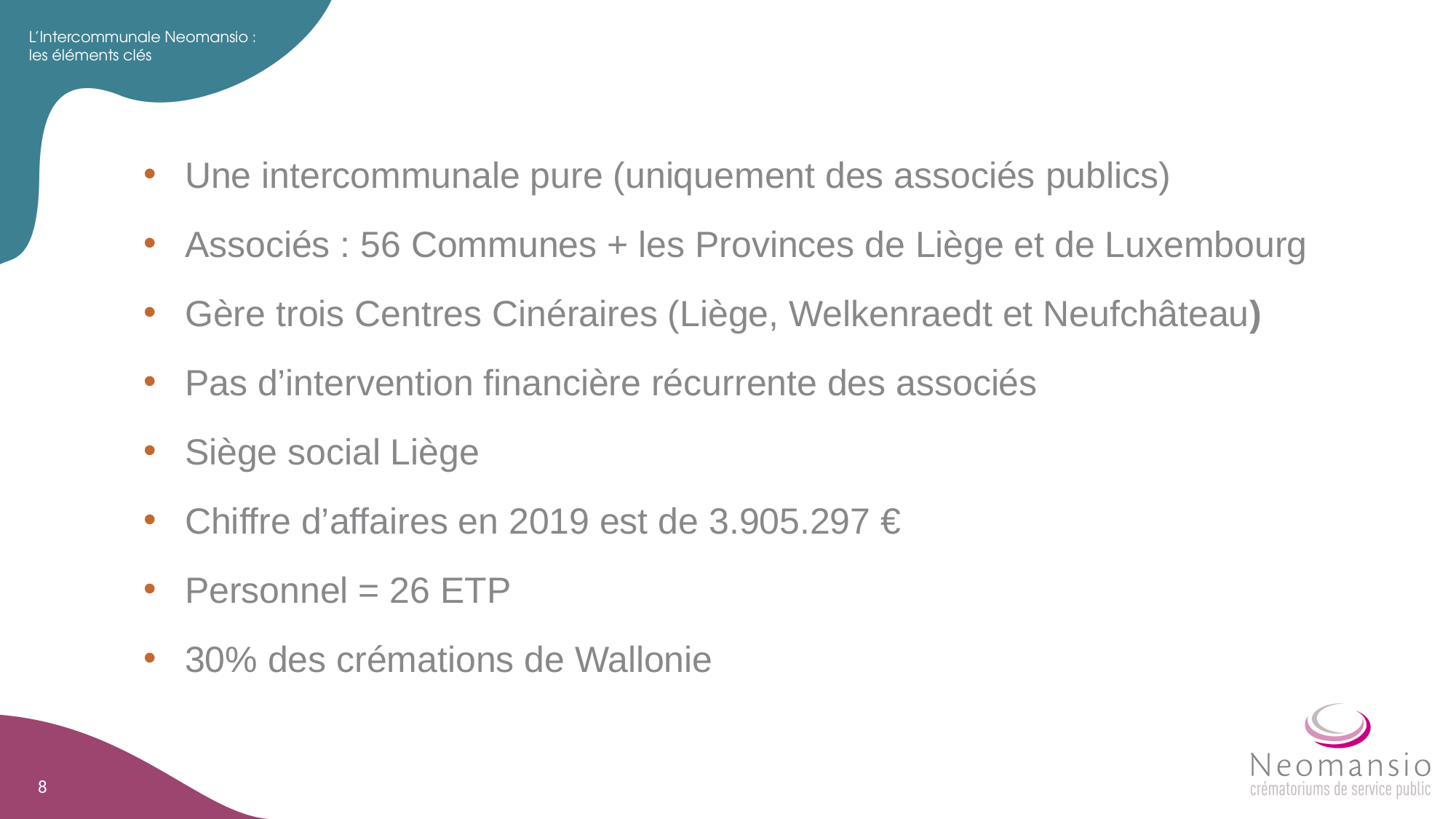

L’Intercommunale Neomansio :
les éléments clés
Une intercommunale pure (uniquement des associés publics)
Associés : 56 Communes + les Provinces de Liège et de Luxembourg
Gère trois Centres Cinéraires (Liège, Welkenraedt et Neufchâteau)
Pas d’intervention financière récurrente des associés
Siège social Liège
Chiffre d’affaires en 2019 est de 3.905.297 €
Personnel = 26 ETP
30% des crémations de Wallonie
8